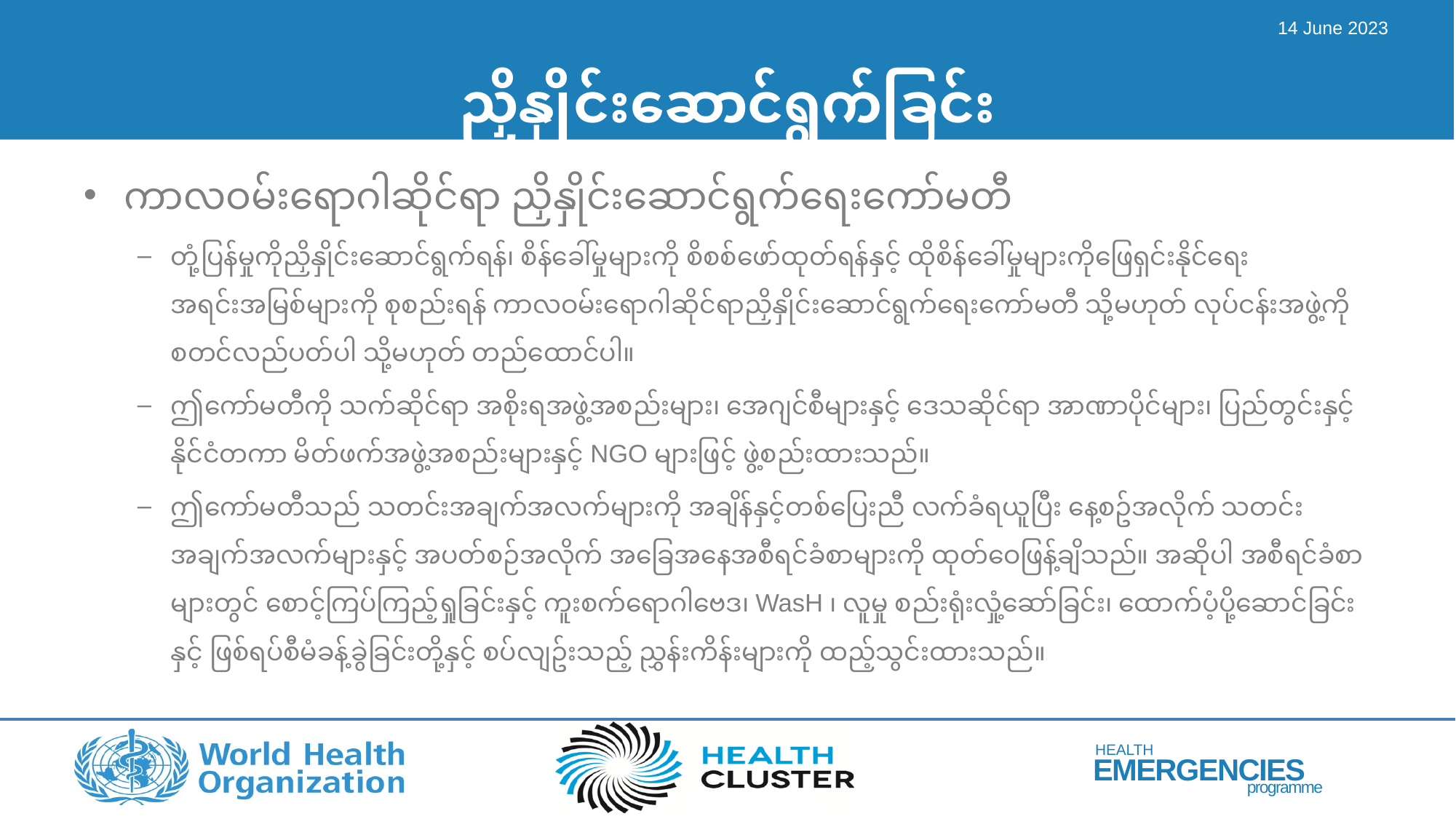

14 June 2023
# ညှိနှိုင်းဆောင်ရွက်ခြင်း
ကာလဝမ်းရောဂါဆိုင်ရာ ညှိနှိုင်းဆောင်ရွက်ရေးကော်မတီ
တုံ့ပြန်မှုကိုညှိနှိုင်းဆောင်ရွက်ရန်၊ စိန်ခေါ်မှုများကို စိစစ်ဖော်ထုတ်ရန်နှင့် ထိုစိန်ခေါ်မှုများကိုဖြေရှင်းနိုင်ရေး အရင်းအမြစ်များကို စုစည်းရန် ကာလဝမ်းရောဂါဆိုင်ရာညှိနှိုင်းဆောင်ရွက်ရေးကော်မတီ သို့မဟုတ် လုပ်ငန်းအဖွဲ့ကို စတင်လည်ပတ်ပါ သို့မဟုတ် တည်ထောင်ပါ။
ဤကော်မတီကို သက်ဆိုင်ရာ အစိုးရအဖွဲ့အစည်းများ၊ အေဂျင်စီများနှင့် ဒေသဆိုင်ရာ အာဏာပိုင်များ၊ ပြည်တွင်းနှင့် နိုင်ငံတကာ မိတ်ဖက်အဖွဲ့အစည်းများနှင့် NGO များဖြင့် ဖွဲ့စည်းထားသည်။
ဤကော်မတီသည် သတင်းအချက်အလက်များကို အချိန်နှင့်တစ်ပြေးညီ လက်ခံရယူပြီး နေ့စဥ်အလိုက် သတင်းအချက်အလက်များနှင့် အပတ်စဉ်အလိုက် အခြေအနေအစီရင်ခံစာများကို ထုတ်ဝေဖြန့်ချိသည်။ အဆိုပါ အစီရင်ခံစာများတွင် စောင့်ကြပ်ကြည့်ရှုခြင်းနှင့် ကူးစက်ရောဂါဗေဒ၊ WasH ၊ လူမှု စည်းရုံးလှုံ့ဆော်ခြင်း၊ ထောက်ပံ့ပို့ဆောင်ခြင်းနှင့် ဖြစ်ရပ်စီမံခန့်ခွဲခြင်းတို့နှင့် စပ်လျဥ်းသည့် ညွှန်းကိန်းများကို ထည့်သွင်းထားသည်။